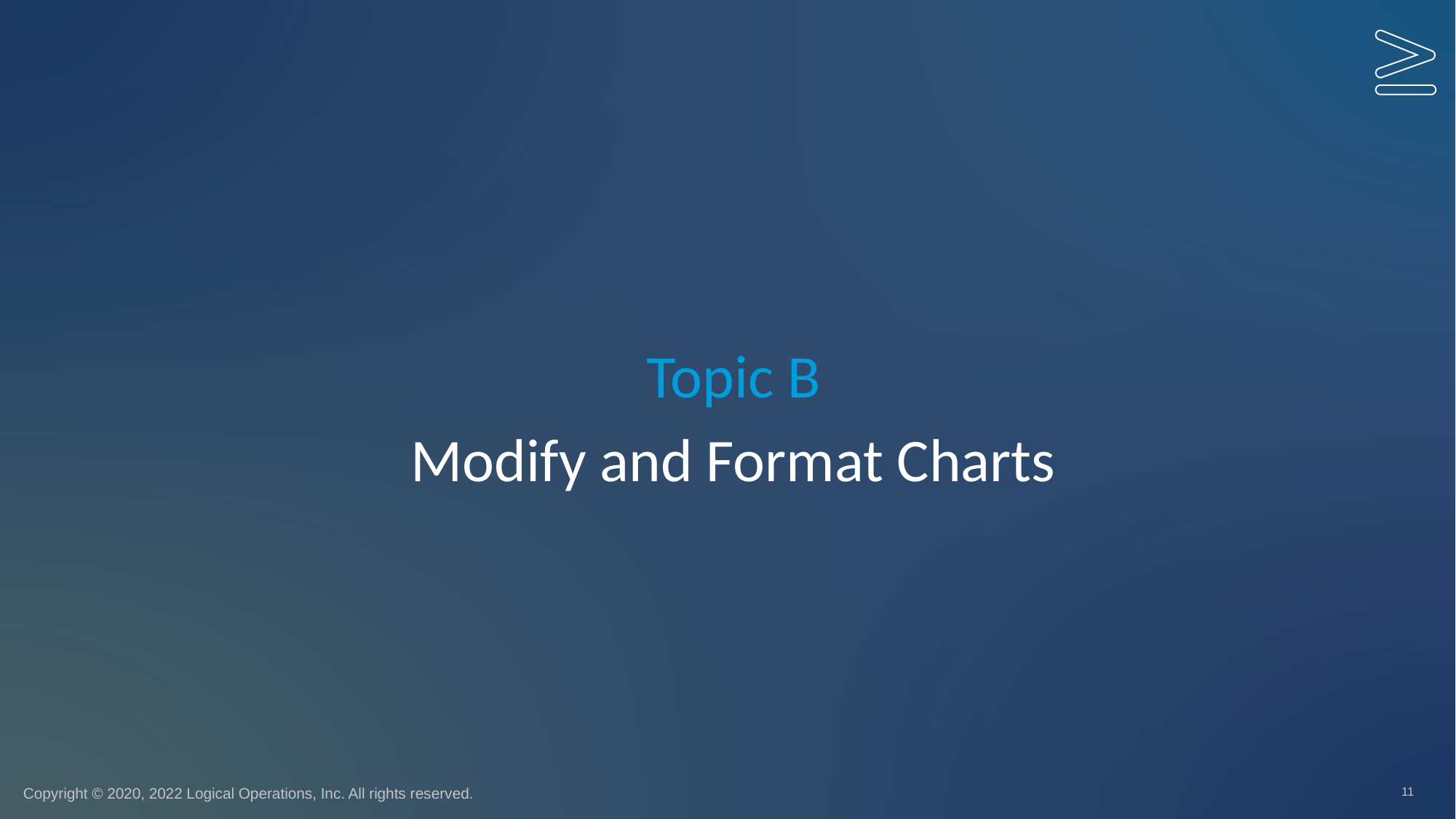

Topic B
# Modify and Format Charts
11